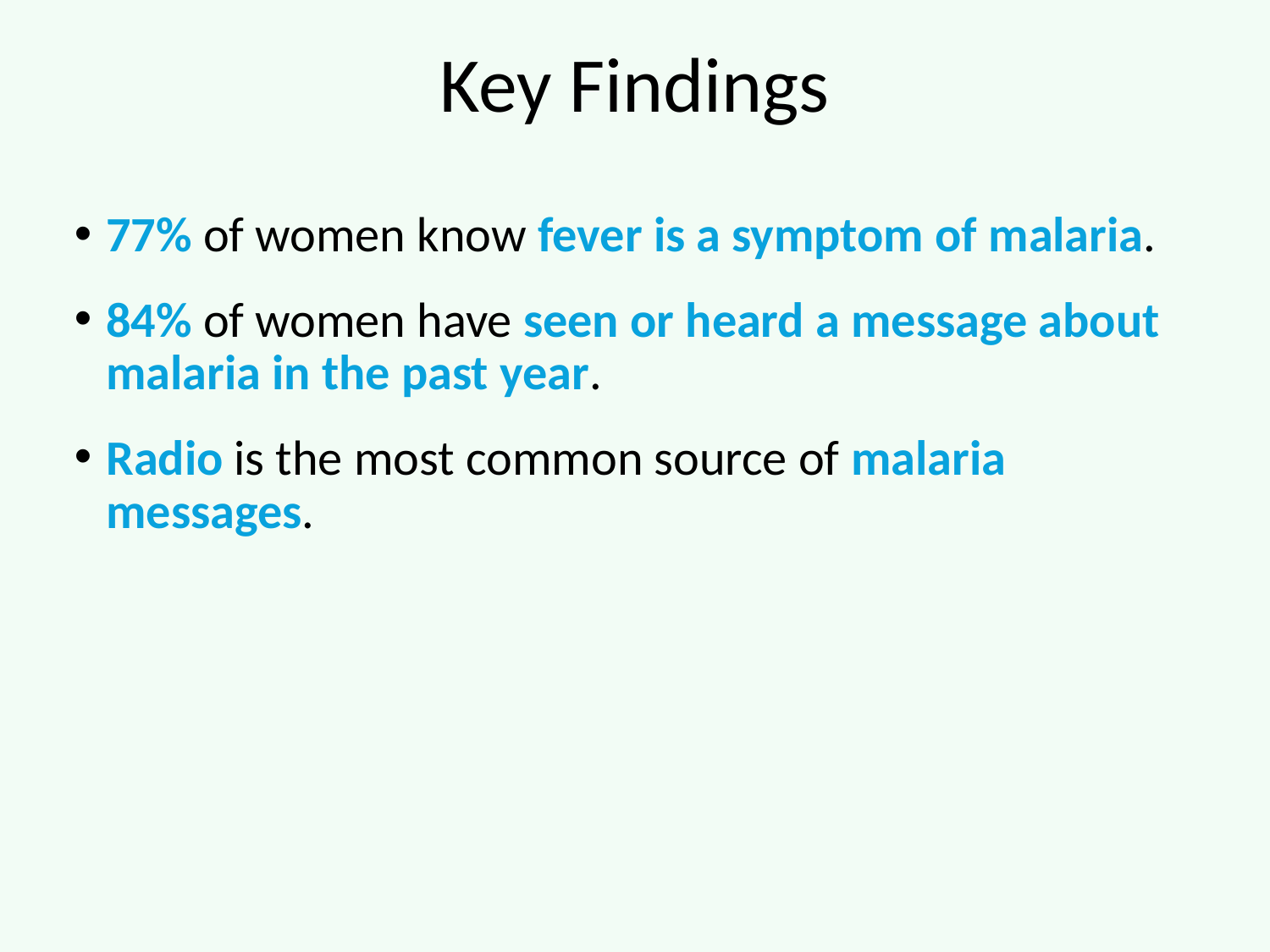

# Key Findings
77% of women know fever is a symptom of malaria.
84% of women have seen or heard a message about malaria in the past year.
Radio is the most common source of malaria messages.